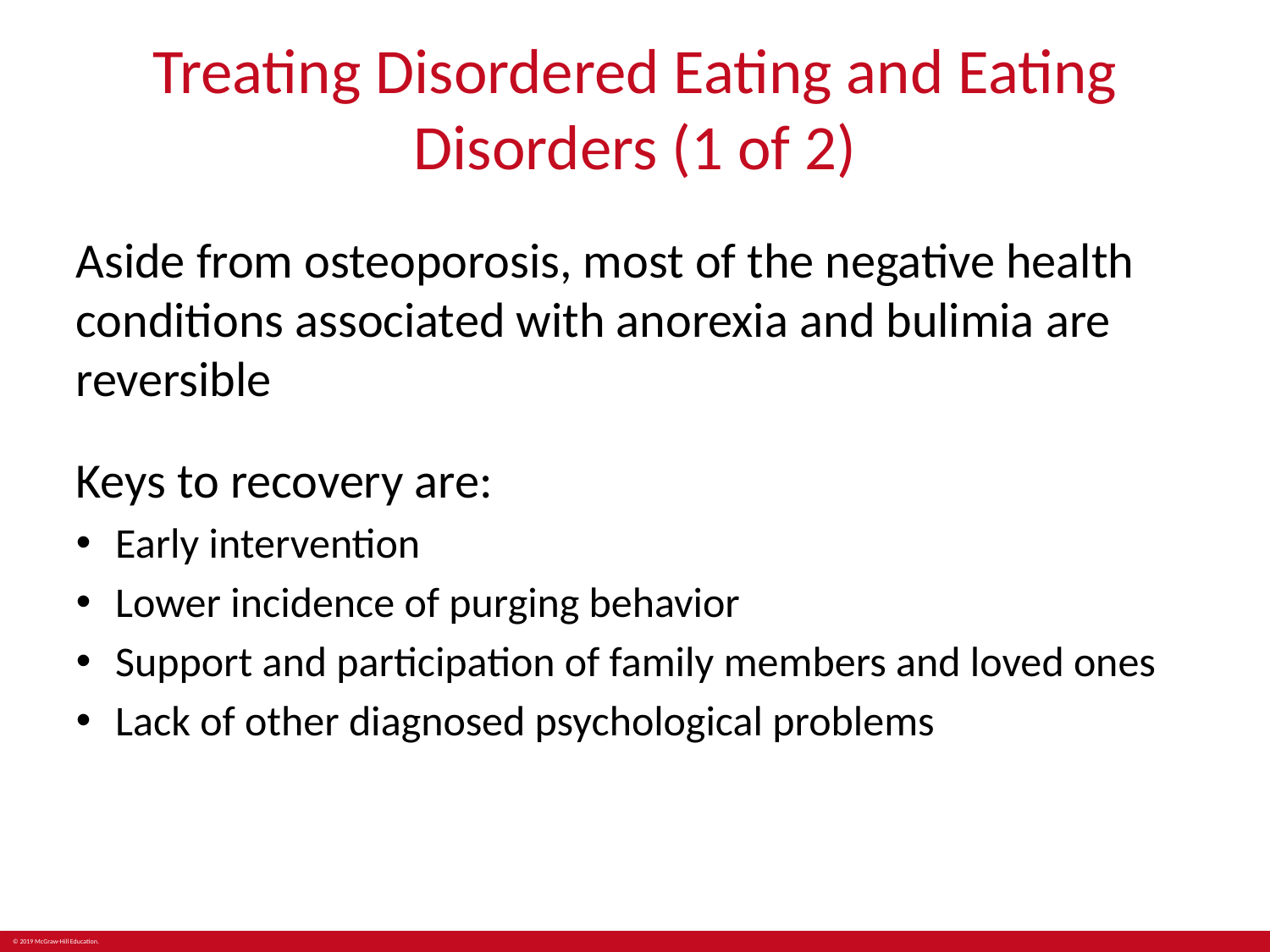

# Treating Disordered Eating and Eating Disorders (1 of 2)
Aside from osteoporosis, most of the negative health conditions associated with anorexia and bulimia are reversible
Keys to recovery are:
Early intervention
Lower incidence of purging behavior
Support and participation of family members and loved ones
Lack of other diagnosed psychological problems